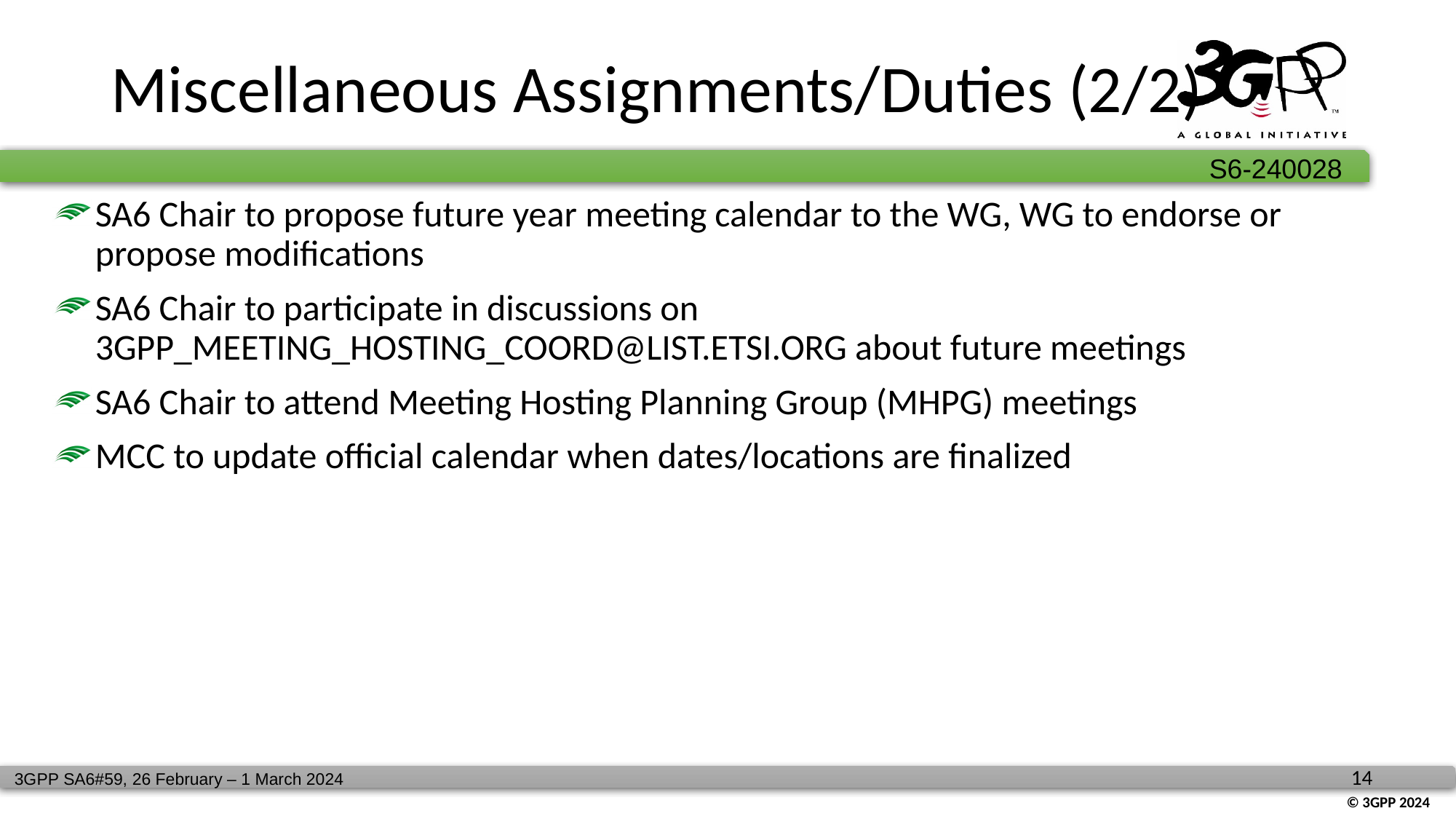

# Miscellaneous Assignments/Duties (2/2)
SA6 Chair to propose future year meeting calendar to the WG, WG to endorse or propose modifications
SA6 Chair to participate in discussions on 3GPP_MEETING_HOSTING_COORD@LIST.ETSI.ORG about future meetings
SA6 Chair to attend Meeting Hosting Planning Group (MHPG) meetings
MCC to update official calendar when dates/locations are finalized